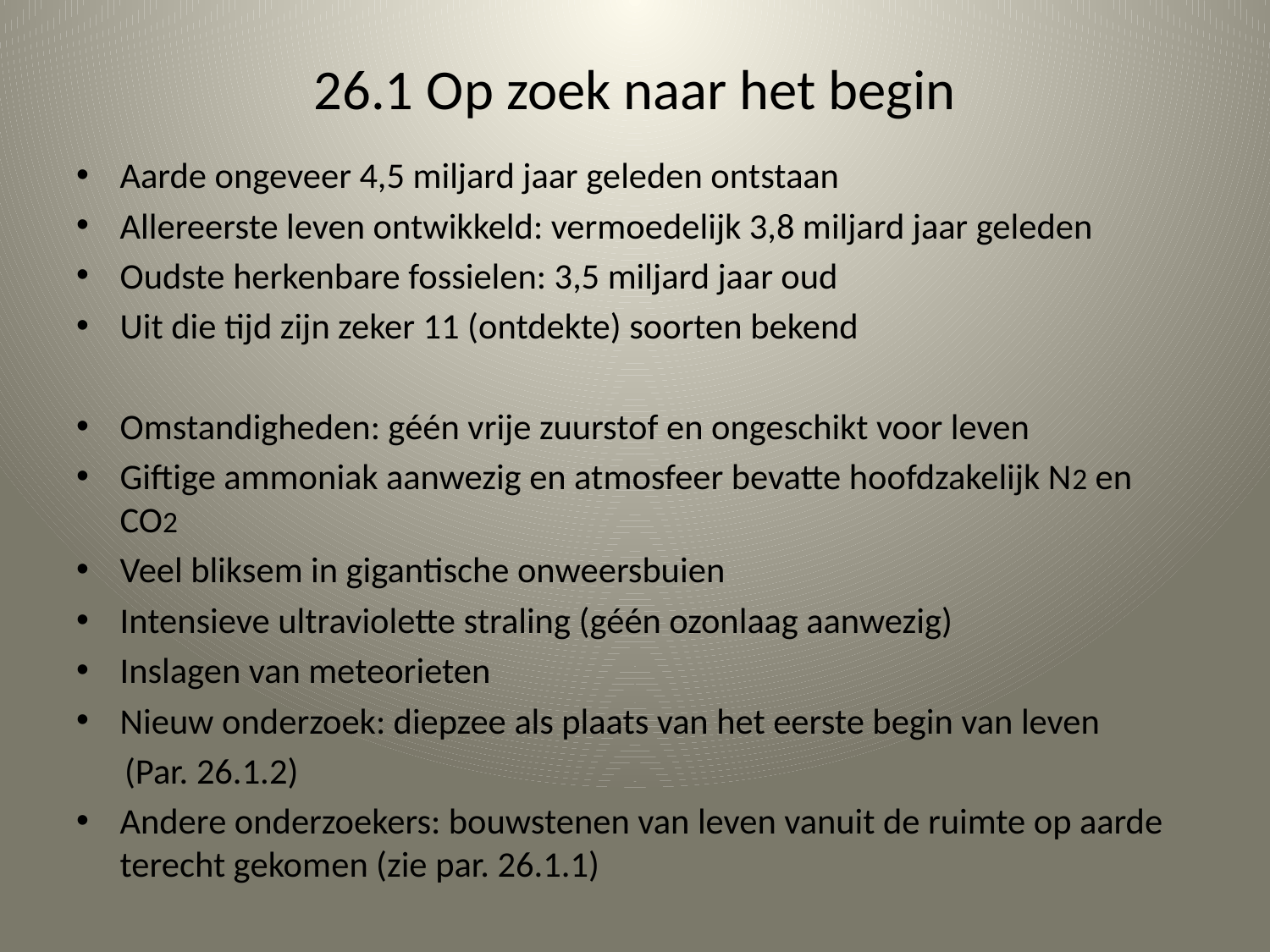

# 26.1 Op zoek naar het begin
Aarde ongeveer 4,5 miljard jaar geleden ontstaan
Allereerste leven ontwikkeld: vermoedelijk 3,8 miljard jaar geleden
Oudste herkenbare fossielen: 3,5 miljard jaar oud
Uit die tijd zijn zeker 11 (ontdekte) soorten bekend

Omstandigheden: géén vrije zuurstof en ongeschikt voor leven
Giftige ammoniak aanwezig en atmosfeer bevatte hoofdzakelijk N2 en CO2
Veel bliksem in gigantische onweersbuien
Intensieve ultraviolette straling (géén ozonlaag aanwezig)
Inslagen van meteorieten
Nieuw onderzoek: diepzee als plaats van het eerste begin van leven
      (Par. 26.1.2)
Andere onderzoekers: bouwstenen van leven vanuit de ruimte op aarde terecht gekomen (zie par. 26.1.1)